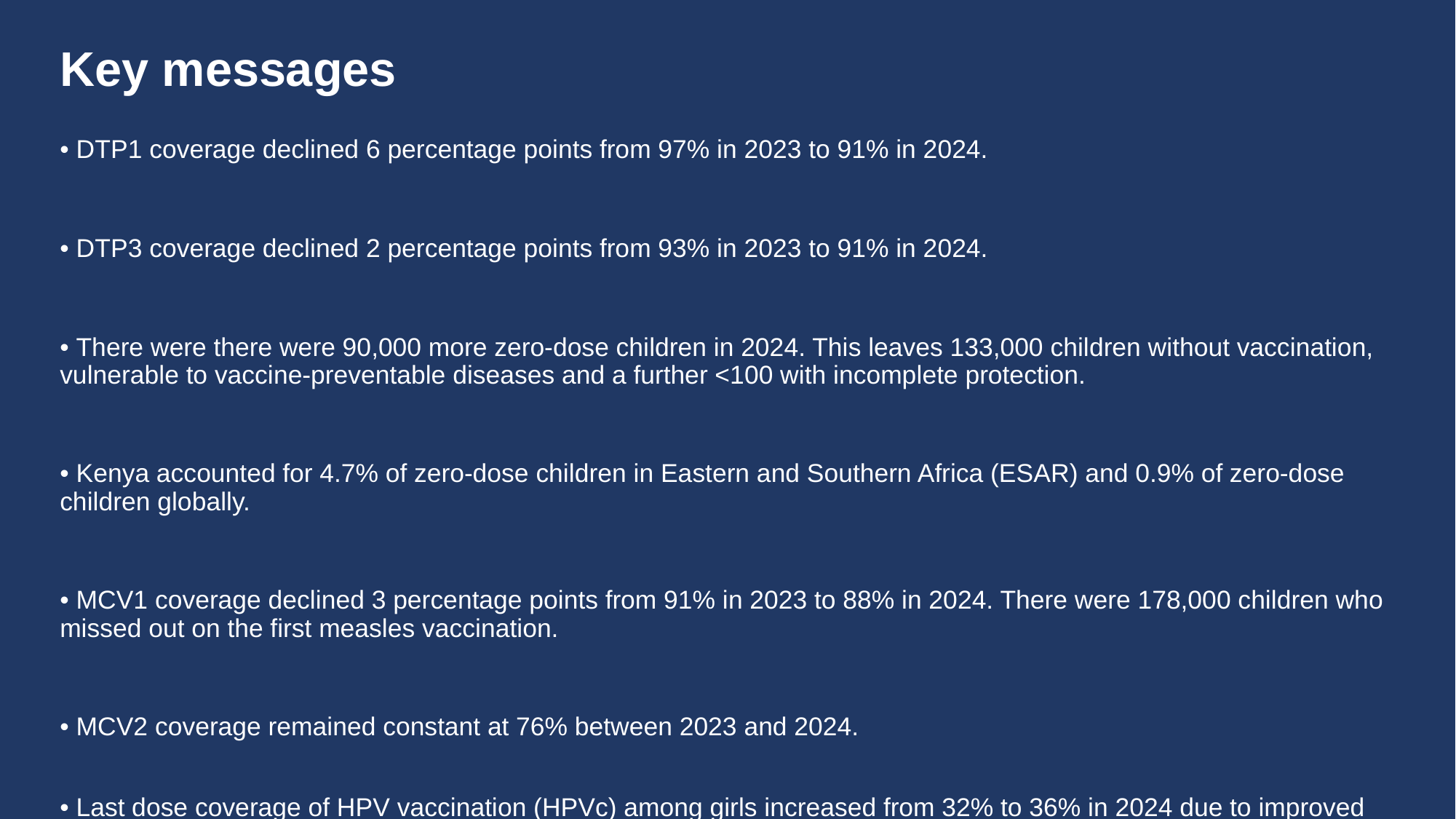

# Key messages
• DTP1 coverage declined 6 percentage points from 97% in 2023 to 91% in 2024.

• DTP3 coverage declined 2 percentage points from 93% in 2023 to 91% in 2024.

• There were there were 90,000 more zero-dose children in 2024. This leaves 133,000 children without vaccination, vulnerable to vaccine-preventable diseases and a further <100 with incomplete protection.

• Kenya accounted for 4.7% of zero-dose children in Eastern and Southern Africa (ESAR) and 0.9% of zero-dose children globally.

• MCV1 coverage declined 3 percentage points from 91% in 2023 to 88% in 2024. There were 178,000 children who missed out on the first measles vaccination.

• MCV2 coverage remained constant at 76% between 2023 and 2024.

• Last dose coverage of HPV vaccination (HPVc) among girls increased from 32% to 36% in 2024 due to improved programme performance.